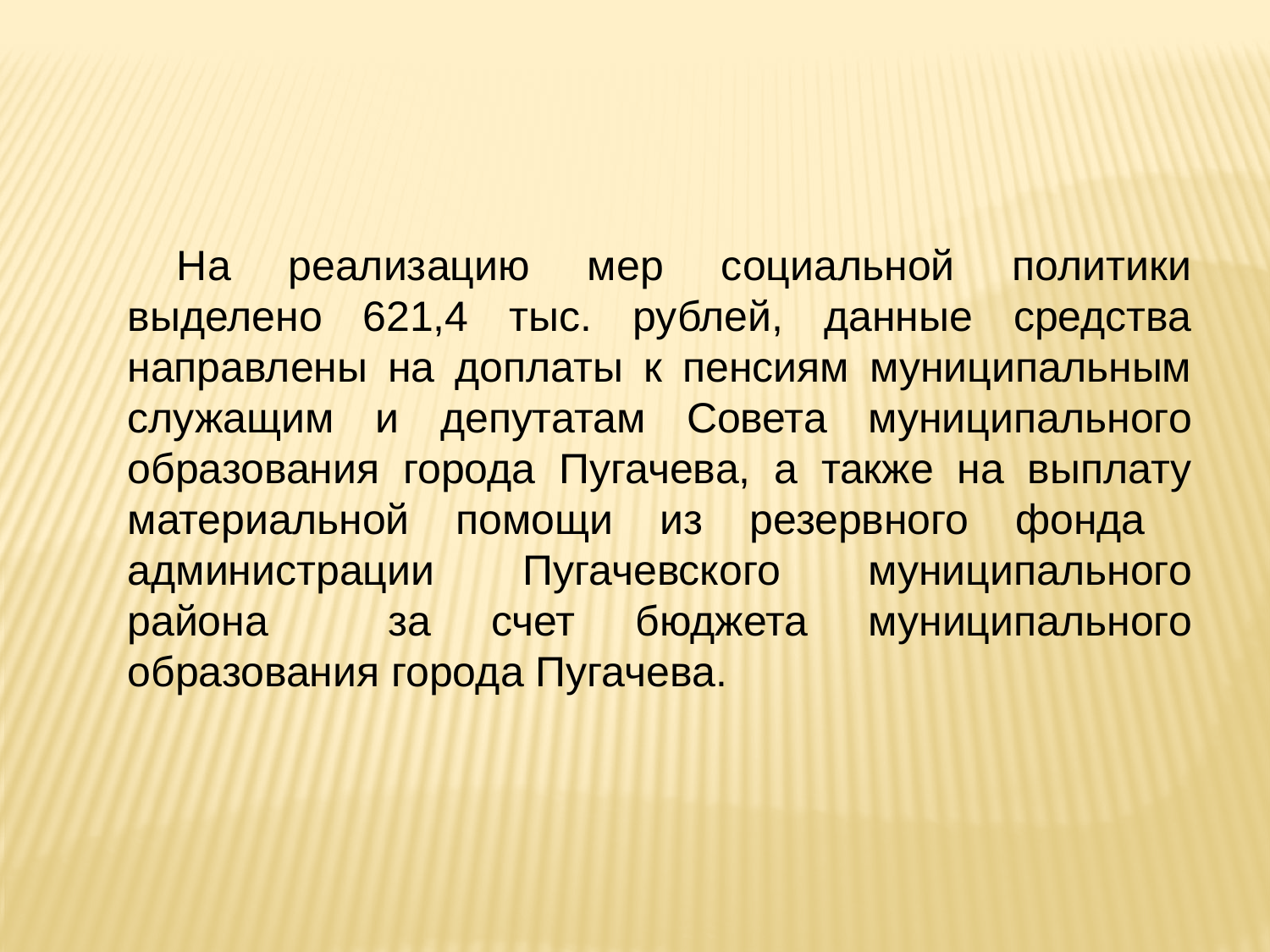

На реализацию мер социальной политики выделено 621,4 тыс. рублей, данные средства направлены на доплаты к пенсиям муниципальным служащим и депутатам Совета муниципального образования города Пугачева, а также на выплату материальной помощи из резервного фонда  администрации Пугачевского муниципального района  за счет бюджета муниципального образования города Пугачева.